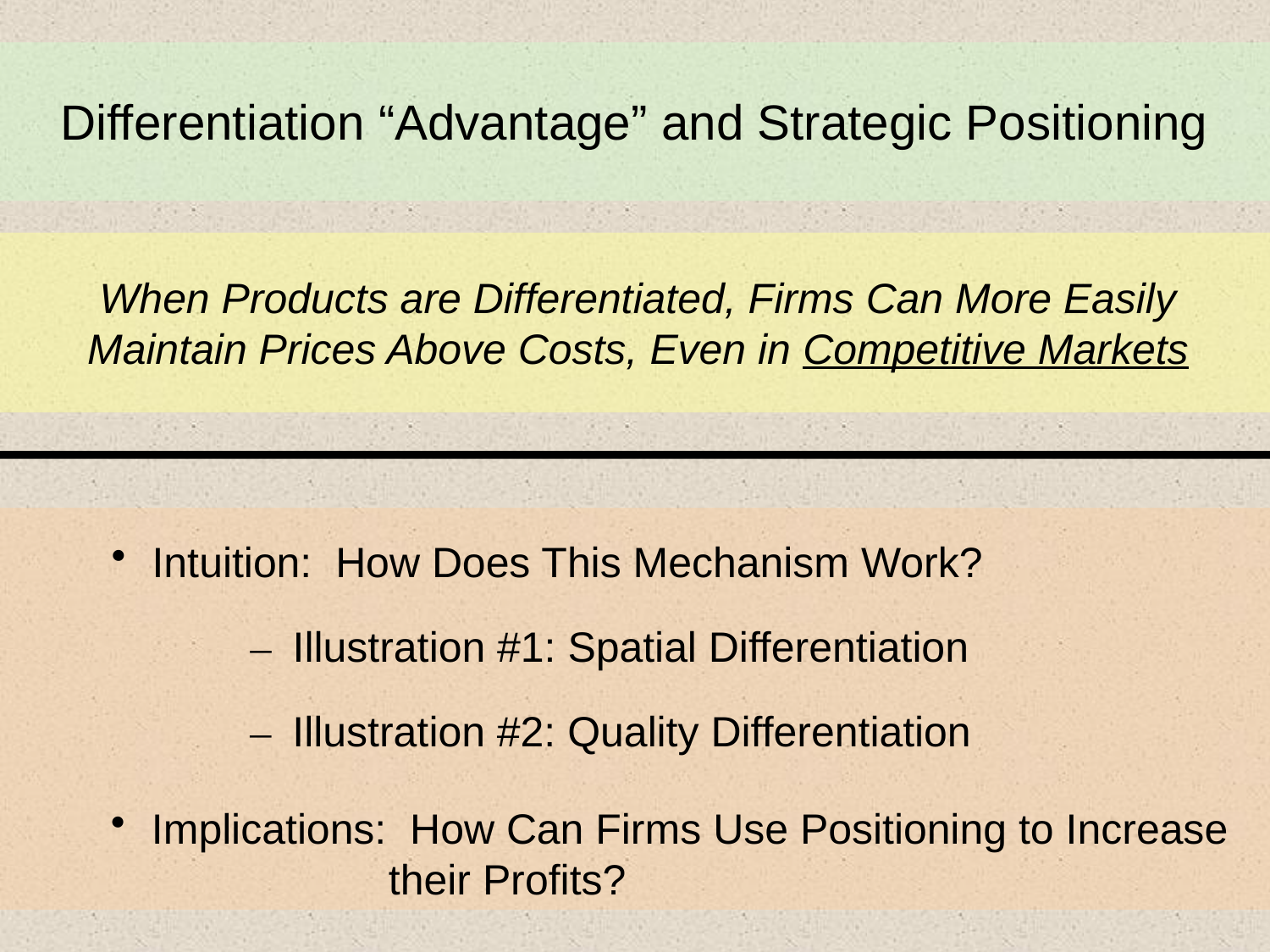

Differentiation “Advantage” and Strategic Positioning

When Products are Differentiated, Firms Can More Easily
Maintain Prices Above Costs, Even in Competitive Markets

 Intuition:  How Does This Mechanism Work?
–  Illustration #1: Spatial Differentiation
–  Illustration #2: Quality Differentiation
 Implications:  How Can Firms Use Positioning to Increase
		  their Profits?